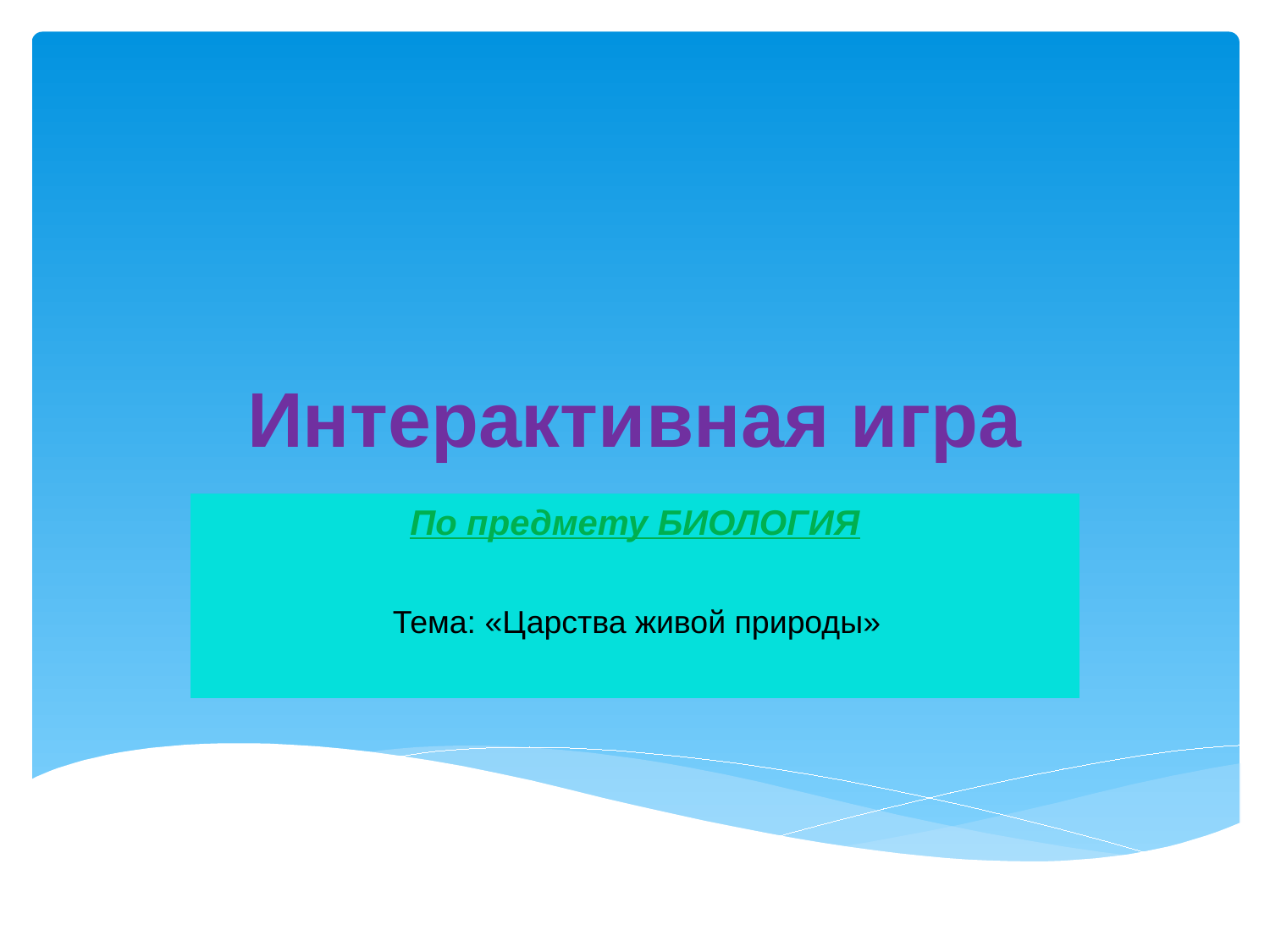

# Интерактивная игра
По предмету БИОЛОГИЯ
Тема: «Царства живой природы»